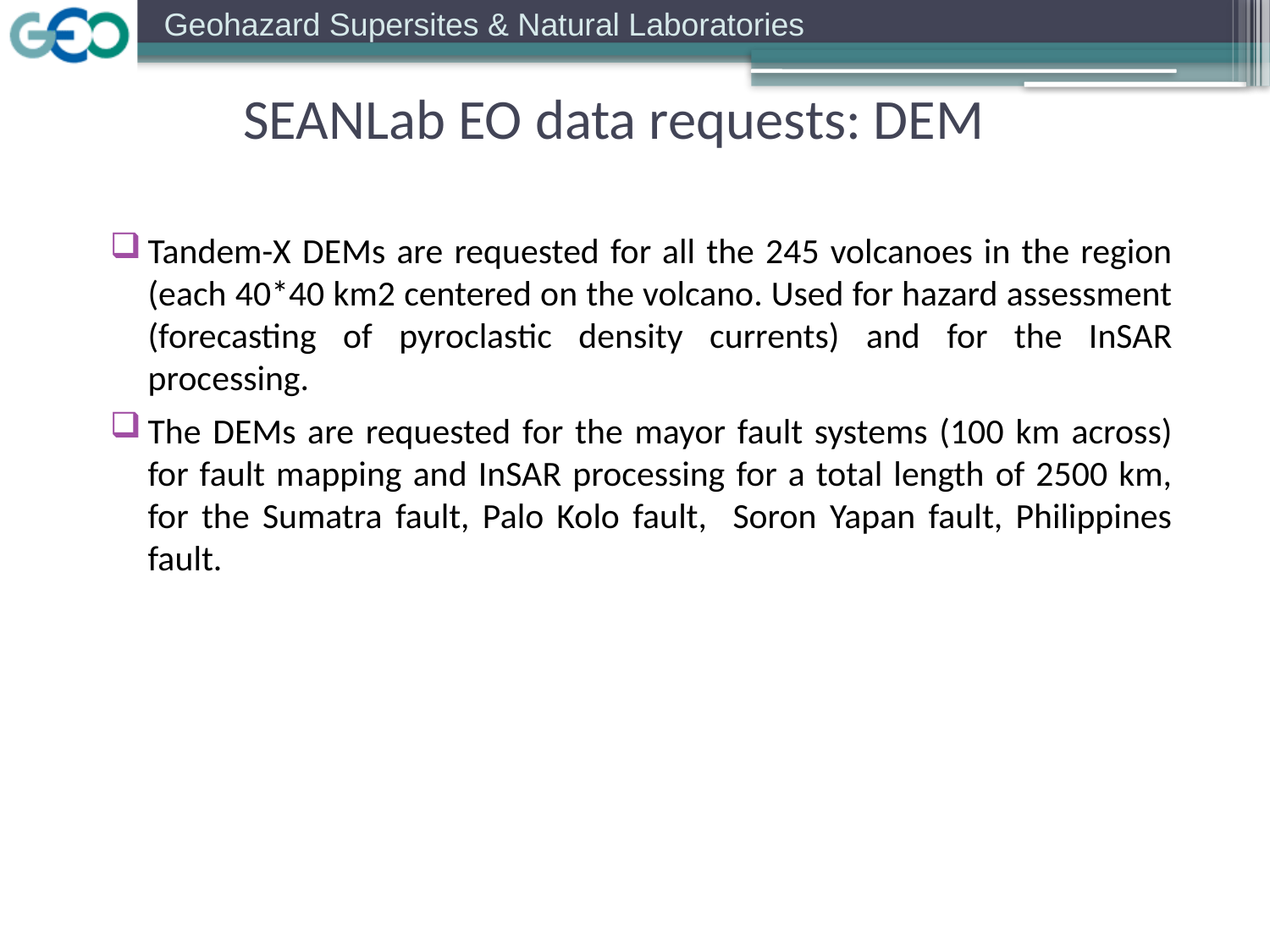

SEANLab EO data requests: DEM

Tandem-X DEMs are requested for all the 245 volcanoes in the region (each 40*40 km2 centered on the volcano. Used for hazard assessment (forecasting of pyroclastic density currents) and for the InSAR processing.
The DEMs are requested for the mayor fault systems (100 km across) for fault mapping and InSAR processing for a total length of 2500 km, for the Sumatra fault, Palo Kolo fault,  Soron Yapan fault, Philippines fault.